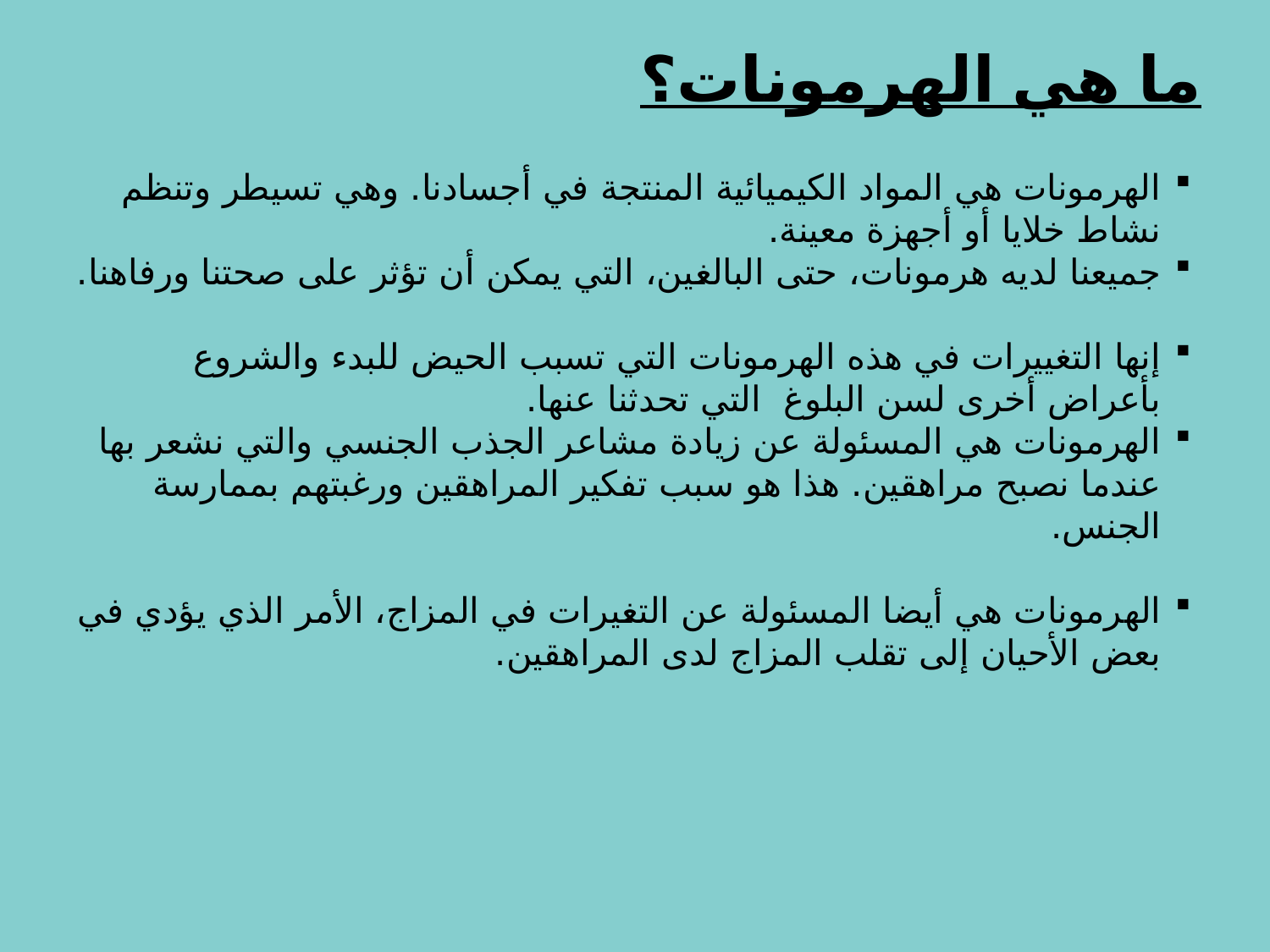

# ما هي الهرمونات؟
الهرمونات هي المواد الكيميائية المنتجة في أجسادنا. وهي تسيطر وتنظم  نشاط خلايا أو أجهزة معينة.
جميعنا لديه هرمونات، حتى البالغين، التي يمكن أن تؤثر على صحتنا ورفاهنا.

إنها التغييرات في هذه الهرمونات التي تسبب الحيض للبدء والشروع بأعراض أخرى لسن البلوغ  التي تحدثنا عنها.
الهرمونات هي المسئولة عن زيادة مشاعر الجذب الجنسي والتي نشعر بها عندما نصبح مراهقين. هذا هو سبب تفكير المراهقين ورغبتهم بممارسة الجنس.

الهرمونات هي أيضا المسئولة عن التغيرات في المزاج، الأمر الذي يؤدي في بعض الأحيان إلى تقلب المزاج لدى المراهقين.